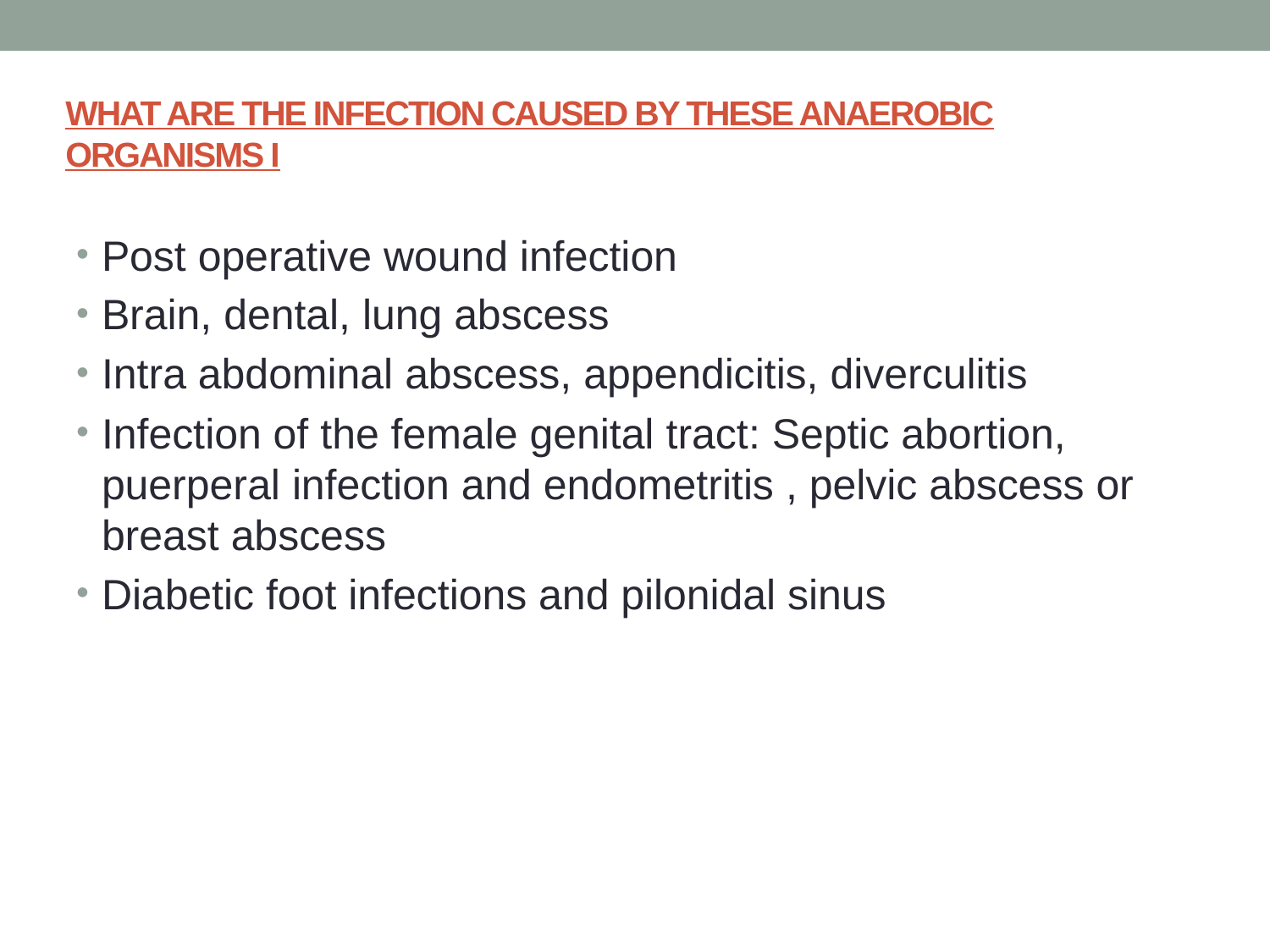

# WHAT ARE THE INFECTION CAUSED BY THESE ANAEROBIC ORGANISMS I
Post operative wound infection
Brain, dental, lung abscess
Intra abdominal abscess, appendicitis, diverculitis
Infection of the female genital tract: Septic abortion, puerperal infection and endometritis , pelvic abscess or breast abscess
Diabetic foot infections and pilonidal sinus